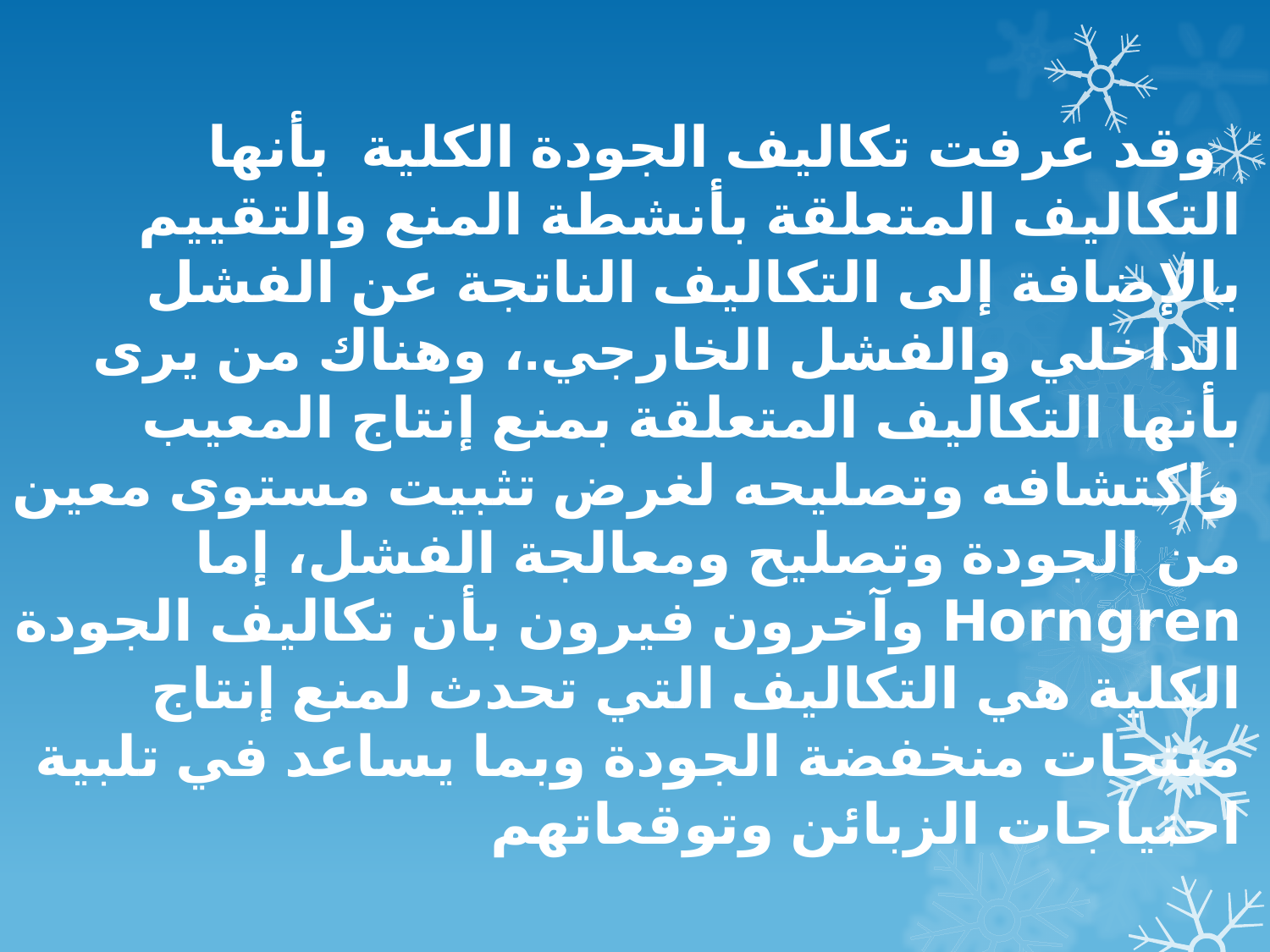

وقد عرفت تكاليف الجودة الكلية  بأنها التكاليف المتعلقة بأنشطة المنع والتقييم بالإضافة إلى التكاليف الناتجة عن الفشل الداخلي والفشل الخارجي.، وهناك من يرى بأنها التكاليف المتعلقة بمنع إنتاج المعيب واكتشافه وتصليحه لغرض تثبيت مستوى معين من الجودة وتصليح ومعالجة الفشل، إما Horngren وآخرون فيرون بأن تكاليف الجودة الكلية هي التكاليف التي تحدث لمنع إنتاج منتجات منخفضة الجودة وبما يساعد في تلبية احتياجات الزبائن وتوقعاتهم